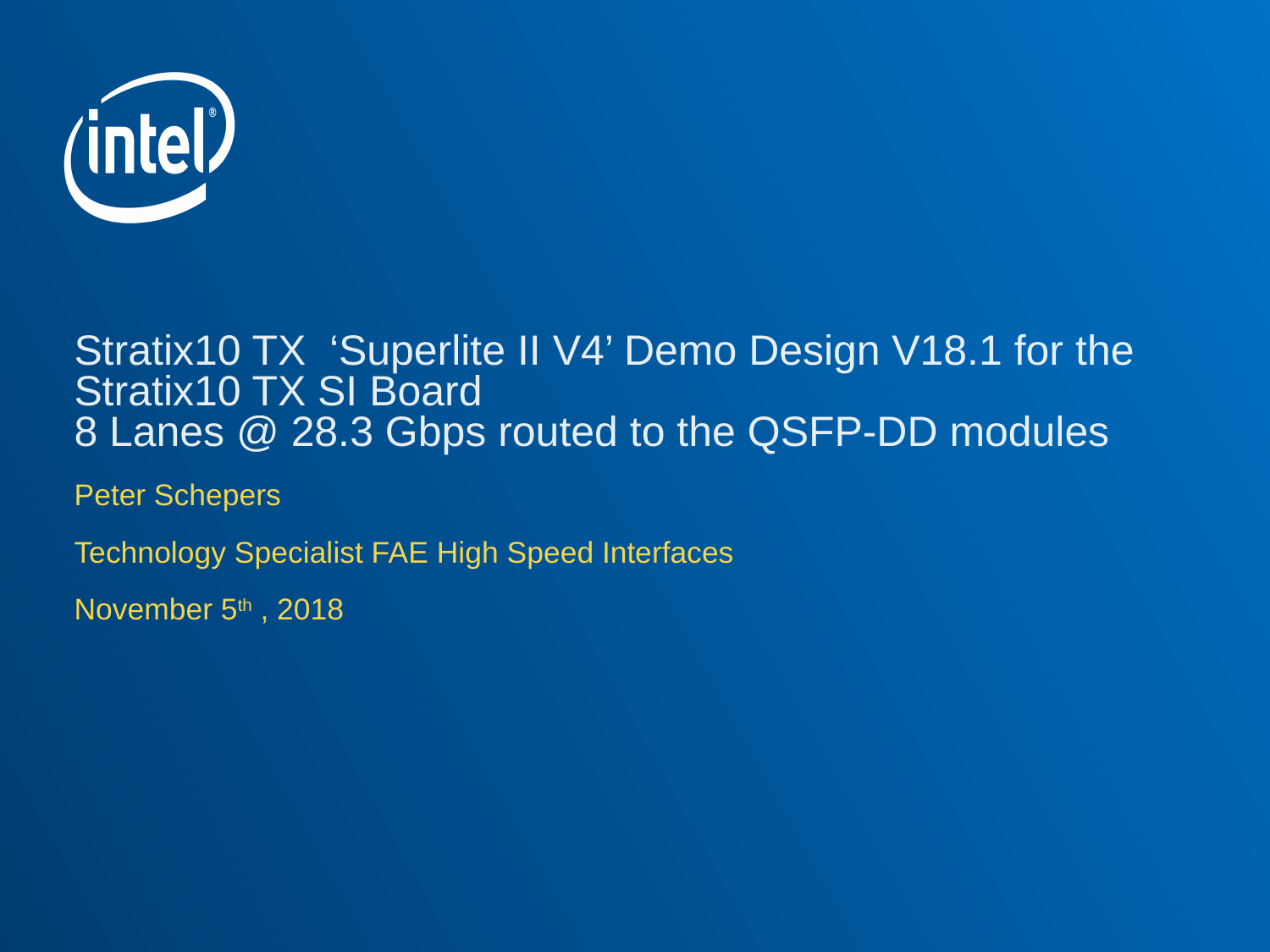

# Stratix10 TX  ‘Superlite II V4’ Demo Design V18.1 for the Stratix10 TX SI Board 8 Lanes @ 28.3 Gbps routed to the QSFP-DD modules
Peter Schepers
Technology Specialist FAE High Speed Interfaces
November 5th , 2018